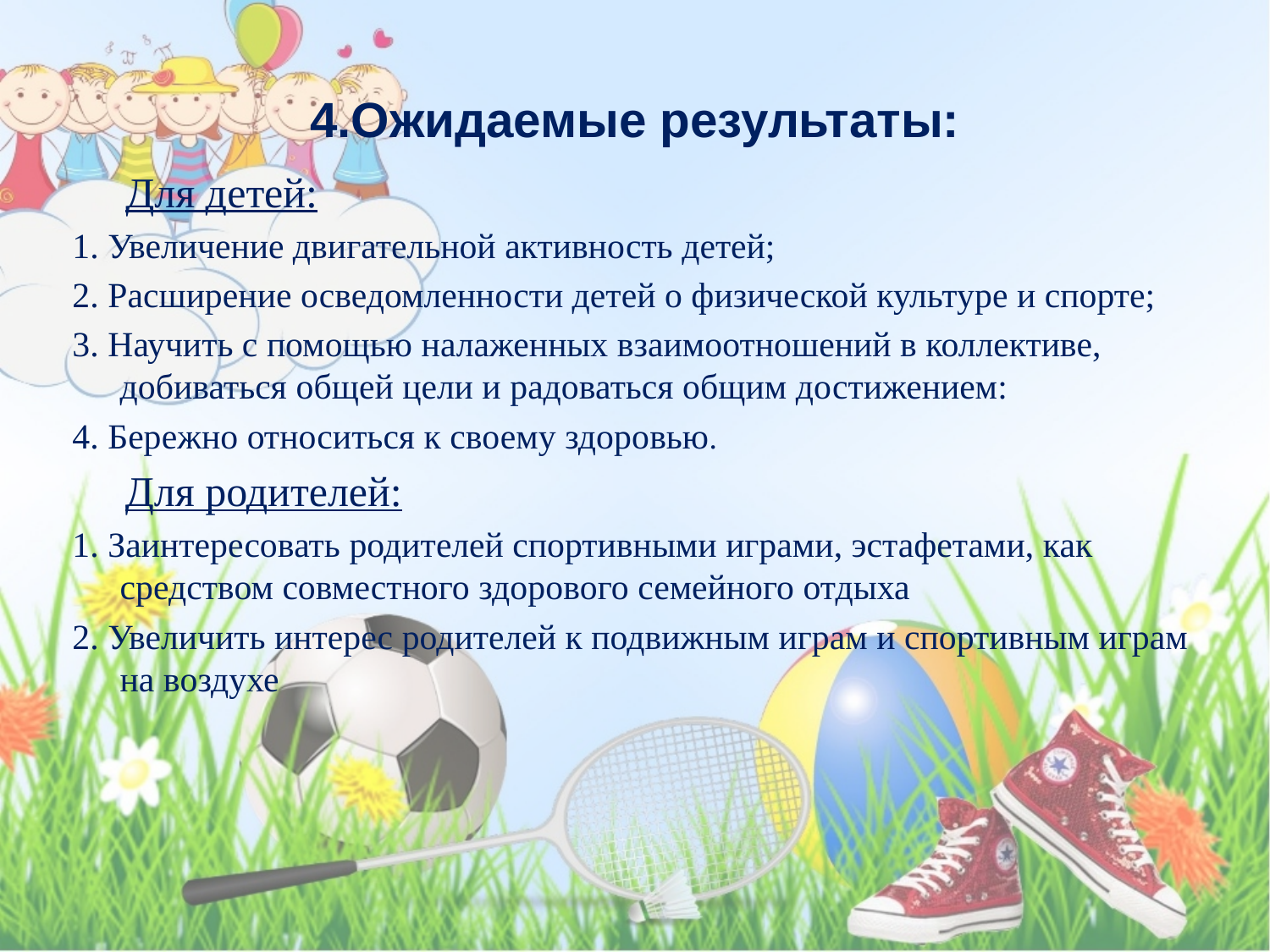

# 4.Ожидаемые результаты:
      Для детей:
1. Увеличение двигательной активность детей;
2. Расширение осведомленности детей о физической культуре и спорте;
3. Научить с помощью налаженных взаимоотношений в коллективе, добиваться общей цели и радоваться общим достижением:
4. Бережно относиться к своему здоровью.
     Для родителей:
1. Заинтересовать родителей спортивными играми, эстафетами, как средством совместного здорового семейного отдыха
2. Увеличить интерес родителей к подвижным играм и спортивным играм на воздухе